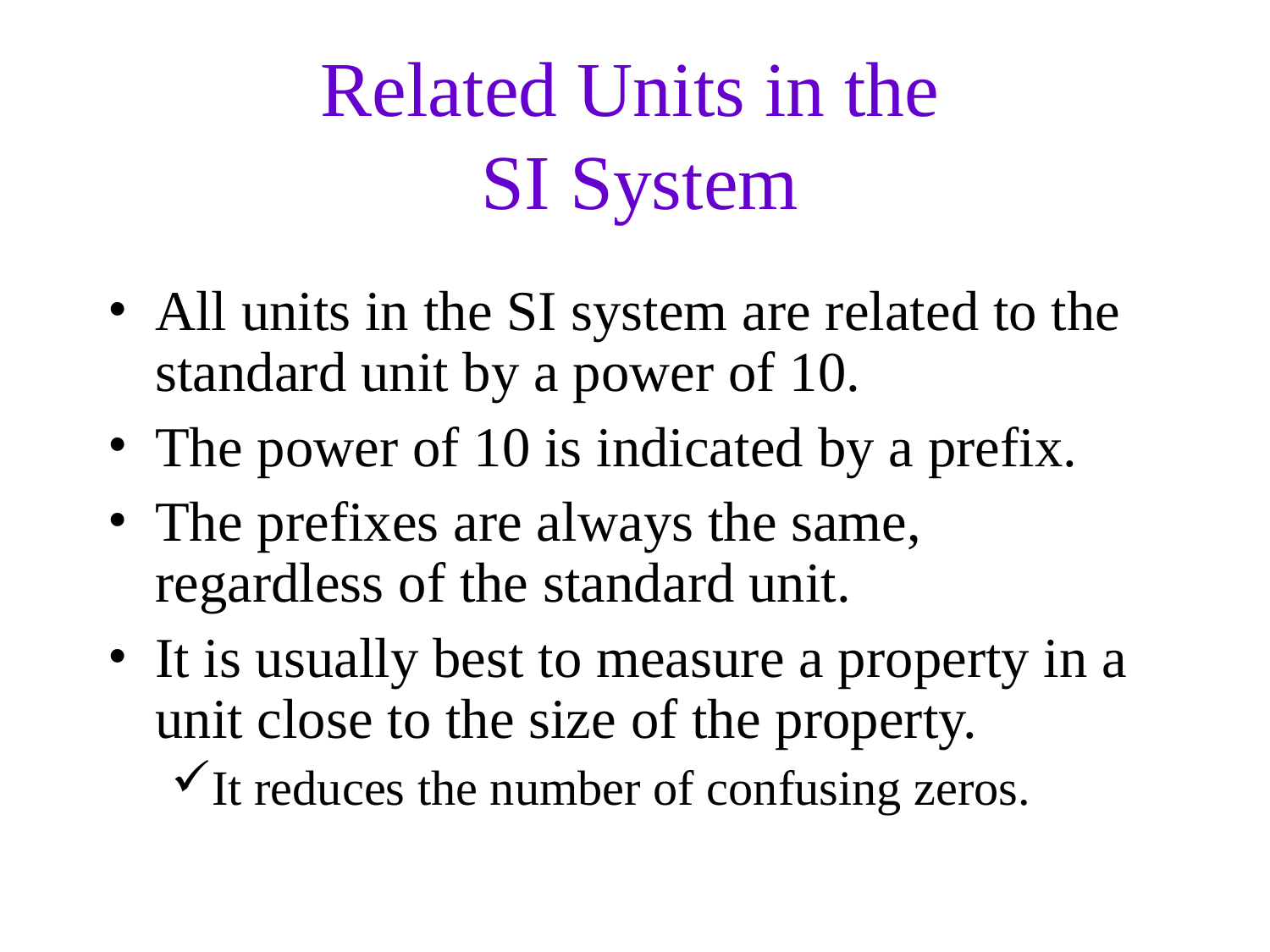

Related Units in the
SI System
All units in the SI system are related to the standard unit by a power of 10.
The power of 10 is indicated by a prefix.
The prefixes are always the same, regardless of the standard unit.
It is usually best to measure a property in a unit close to the size of the property.
It reduces the number of confusing zeros.